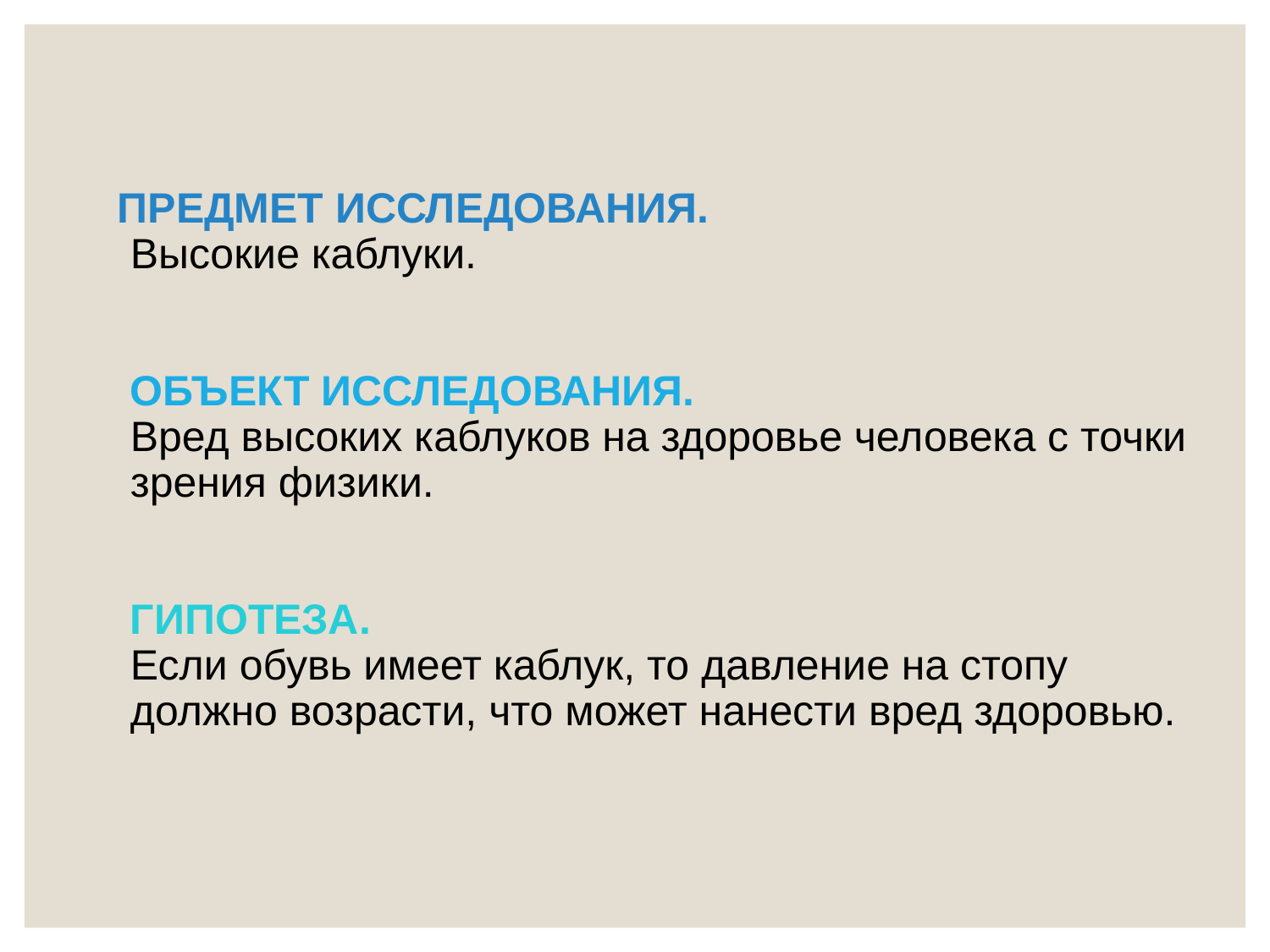

# ПРЕДМЕТ ИССЛЕДОВАНИЯ. Высокие каблуки. ОБЪЕКТ ИССЛЕДОВАНИЯ. Вред высоких каблуков на здоровье человека с точки зрения физики. ГИПОТЕЗА. Если обувь имеет каблук, то давление на стопу должно возрасти, что может нанести вред здоровью.